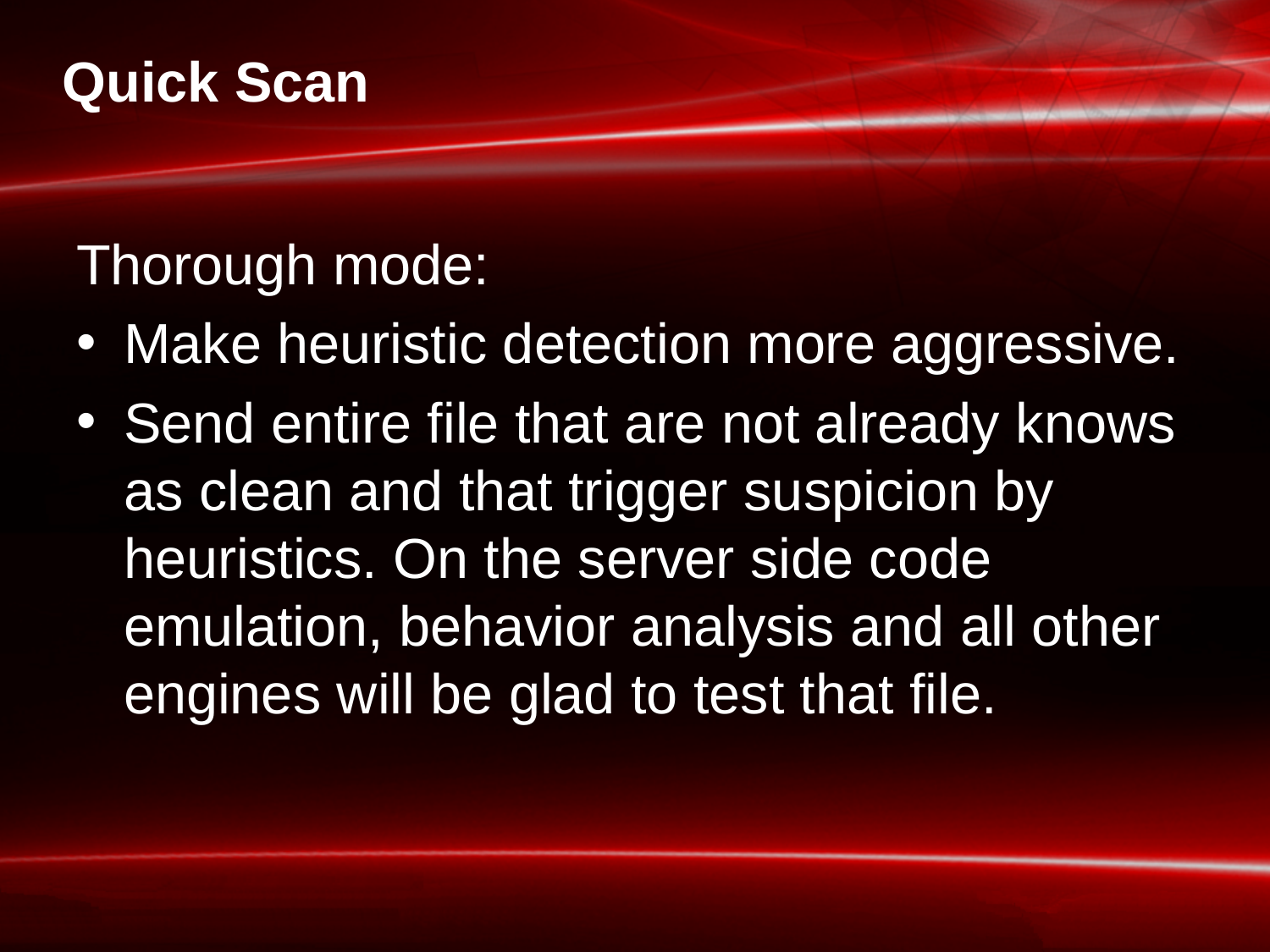

# Quick Scan
Thorough mode:
Make heuristic detection more aggressive.
Send entire file that are not already knows as clean and that trigger suspicion by heuristics. On the server side code emulation, behavior analysis and all other engines will be glad to test that file.